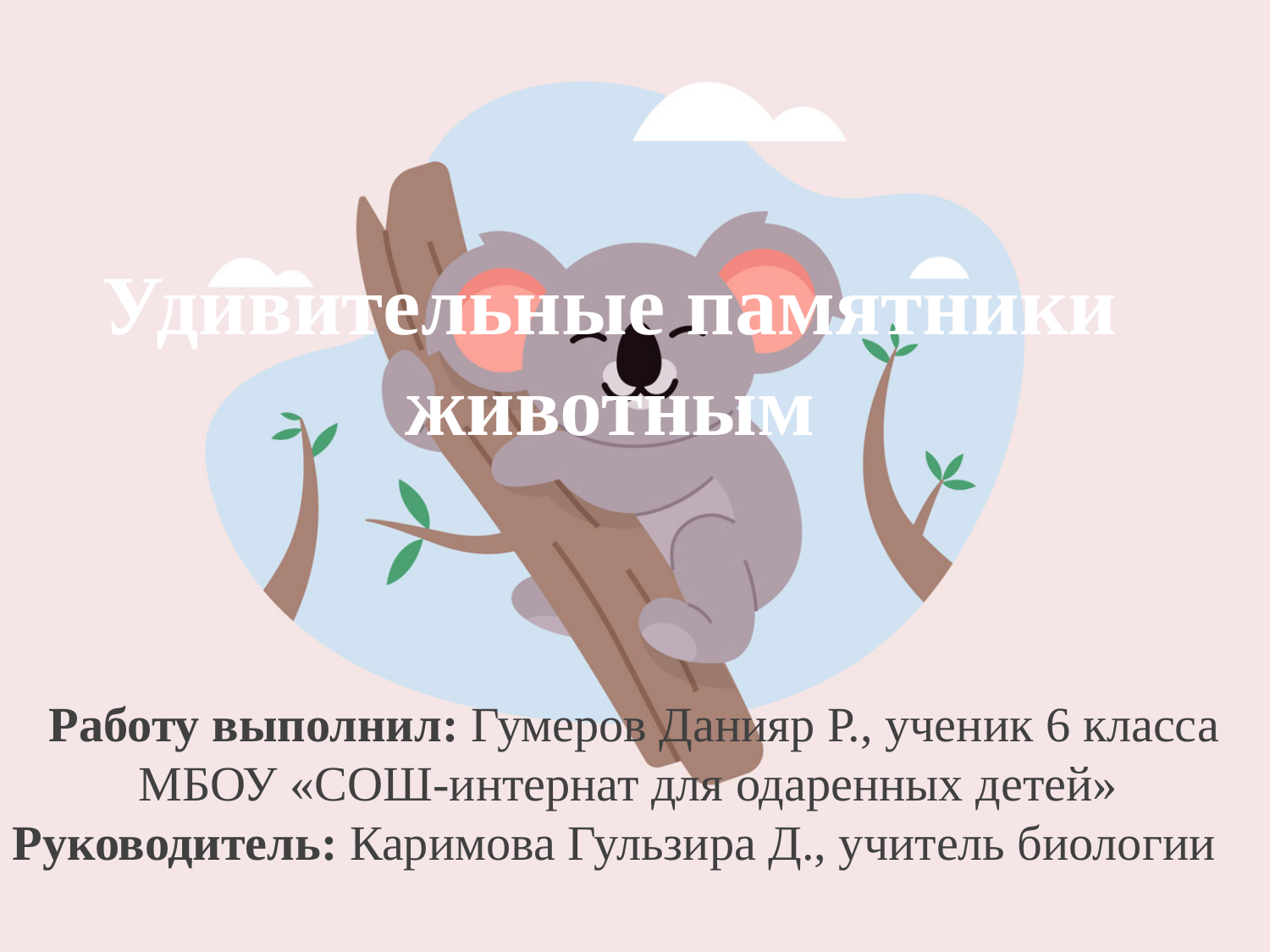

# Удивительные памятники животным
Работу выполнил: Гумеров Данияр Р., ученик 6 класса МБОУ «СОШ-интернат для одаренных детей»
Руководитель: Каримова Гульзира Д., учитель биологии